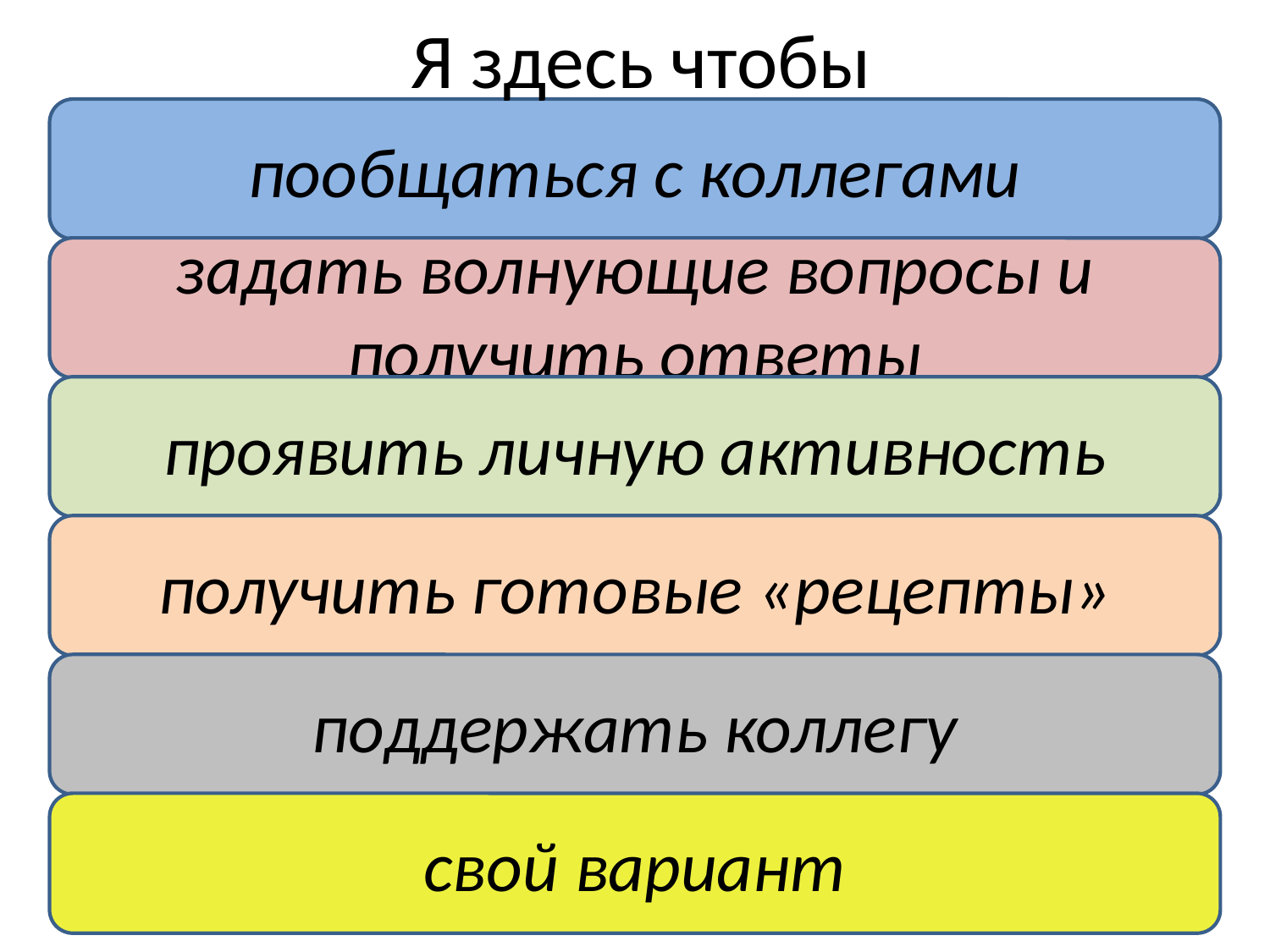

# Я здесь чтобы
пообщаться с коллегами
задать волнующие вопросы и получить ответы
проявить личную активность
получить готовые «рецепты»
поддержать коллегу
свой вариант